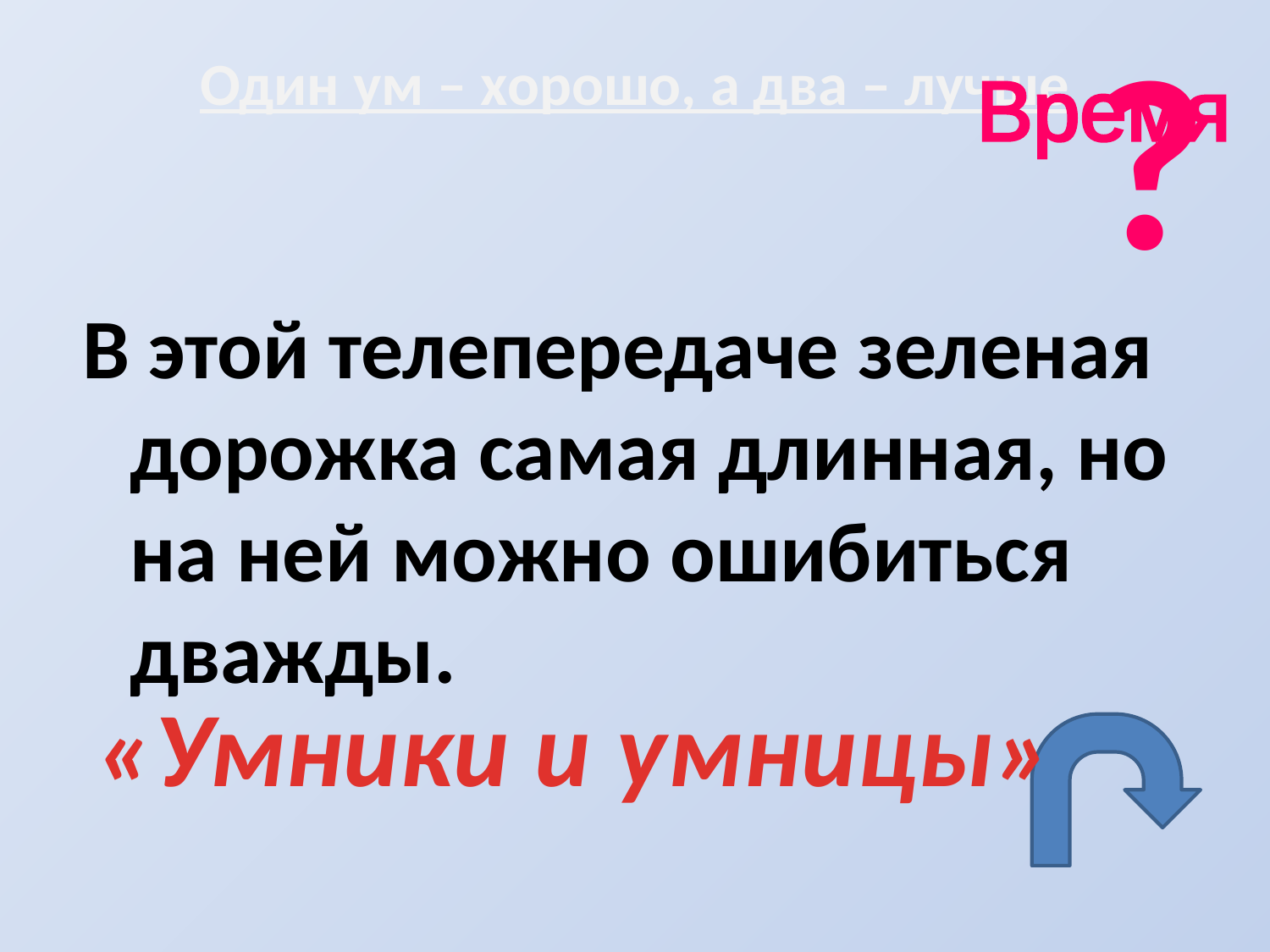

?
# Один ум – хорошо, а два – лучше
Время
В этой телепередаче зеленая дорожка самая длинная, но на ней можно ошибиться дважды.

«Умники и умницы»